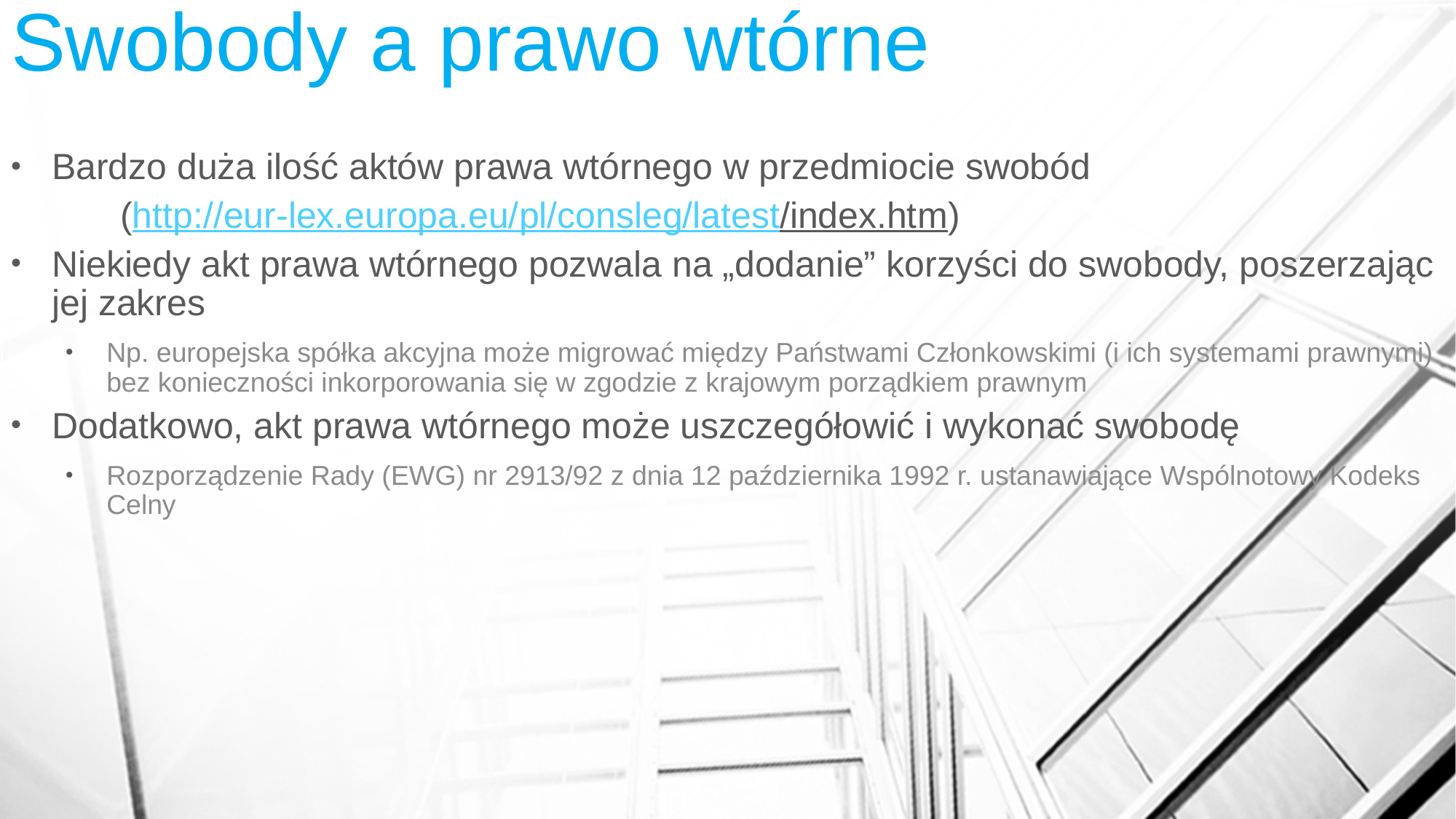

# Swobody a prawo wtórne
Bardzo duża ilość aktów prawa wtórnego w przedmiocie swobód
	(http://eur-lex.europa.eu/pl/consleg/latest/index.htm)
Niekiedy akt prawa wtórnego pozwala na „dodanie” korzyści do swobody, poszerzając jej zakres
Np. europejska spółka akcyjna może migrować między Państwami Członkowskimi (i ich systemami prawnymi) bez konieczności inkorporowania się w zgodzie z krajowym porządkiem prawnym
Dodatkowo, akt prawa wtórnego może uszczegółowić i wykonać swobodę
Rozporządzenie Rady (EWG) nr 2913/92 z dnia 12 października 1992 r. ustanawiające Wspólnotowy Kodeks Celny